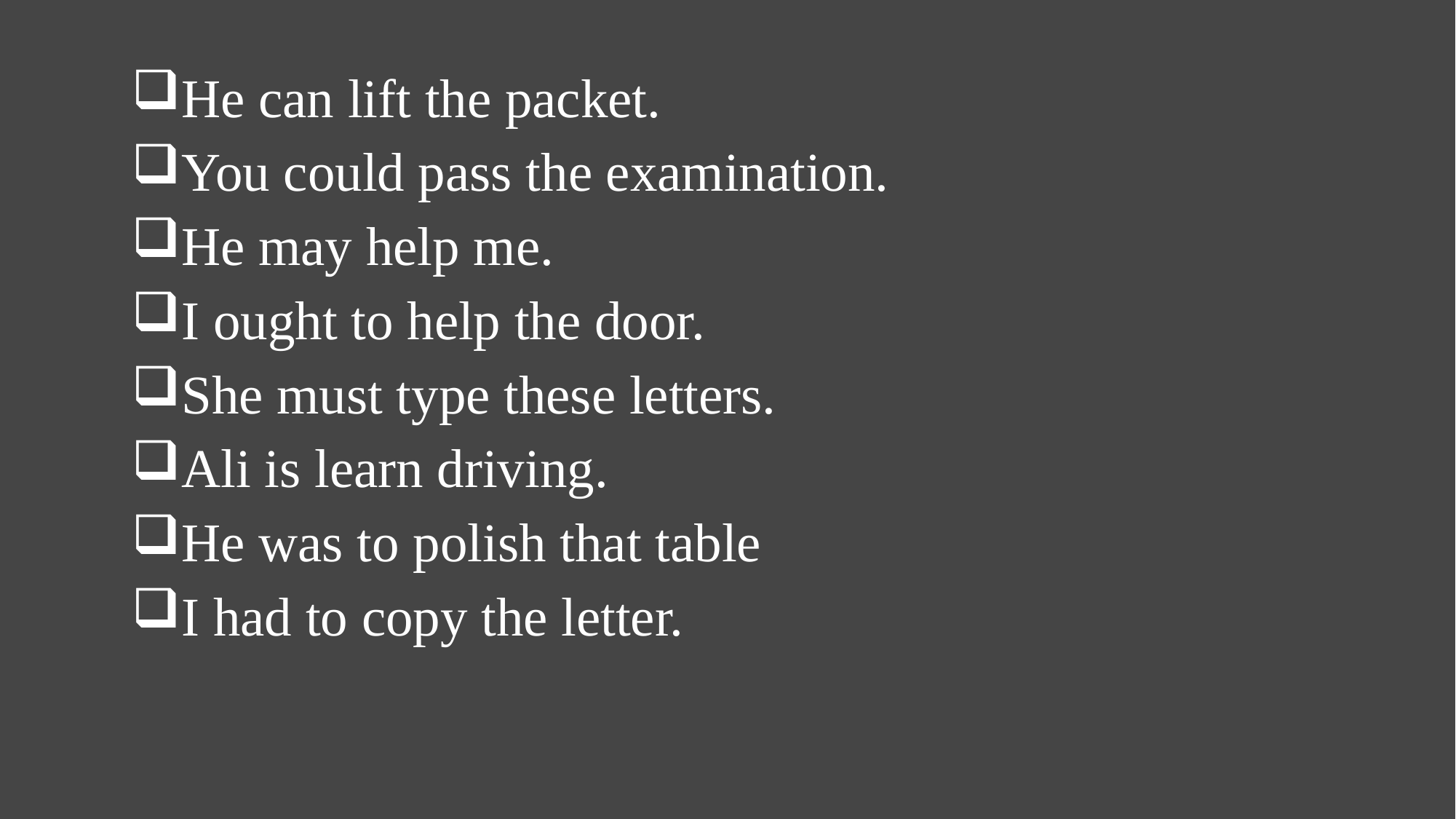

He can lift the packet.
You could pass the examination.
He may help me.
I ought to help the door.
She must type these letters.
Ali is learn driving.
He was to polish that table
I had to copy the letter.